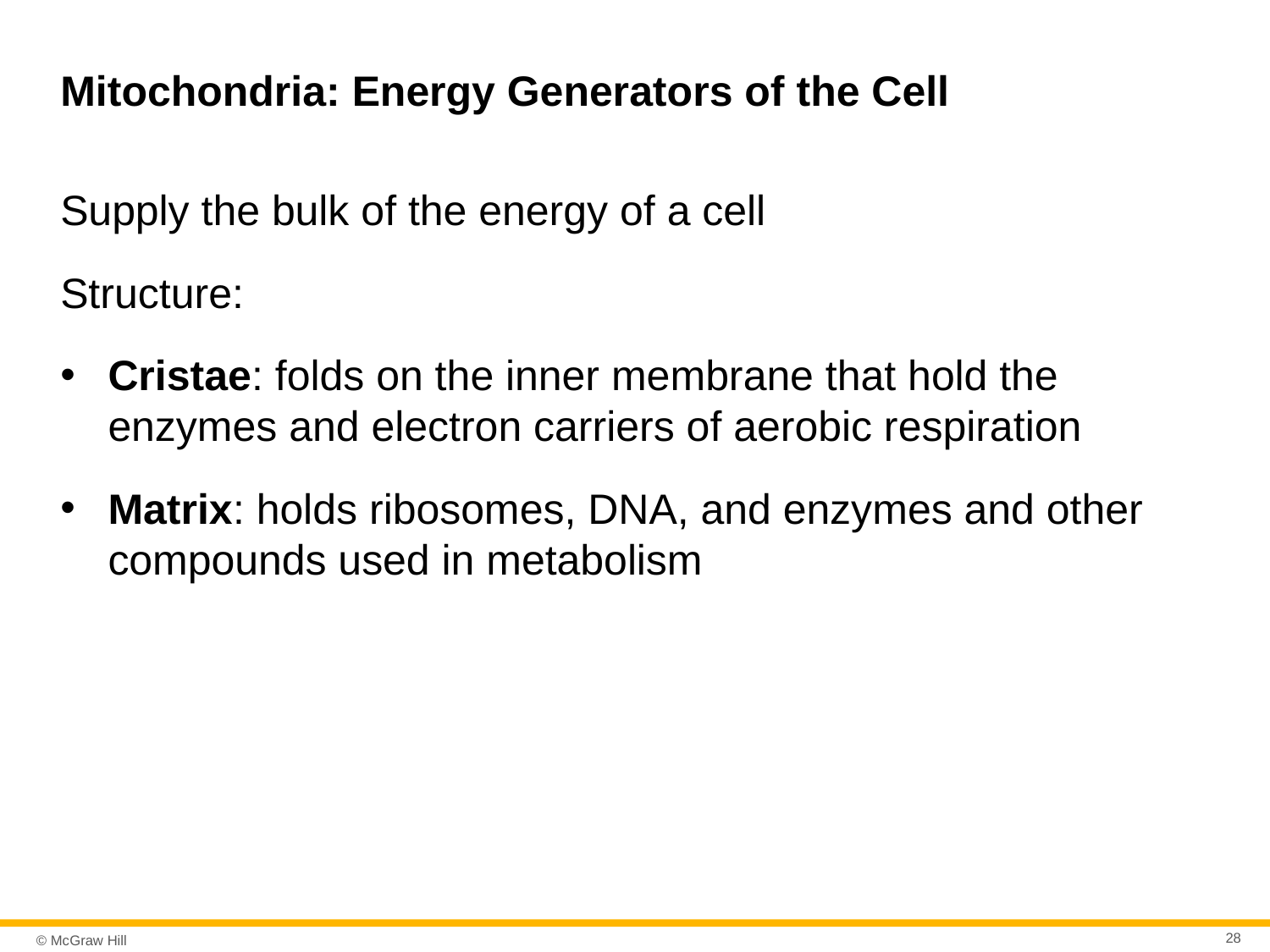

# Mitochondria: Energy Generators of the Cell
Supply the bulk of the energy of a cell
Structure:
Cristae: folds on the inner membrane that hold the enzymes and electron carriers of aerobic respiration
Matrix: holds ribosomes, DNA, and enzymes and other compounds used in metabolism